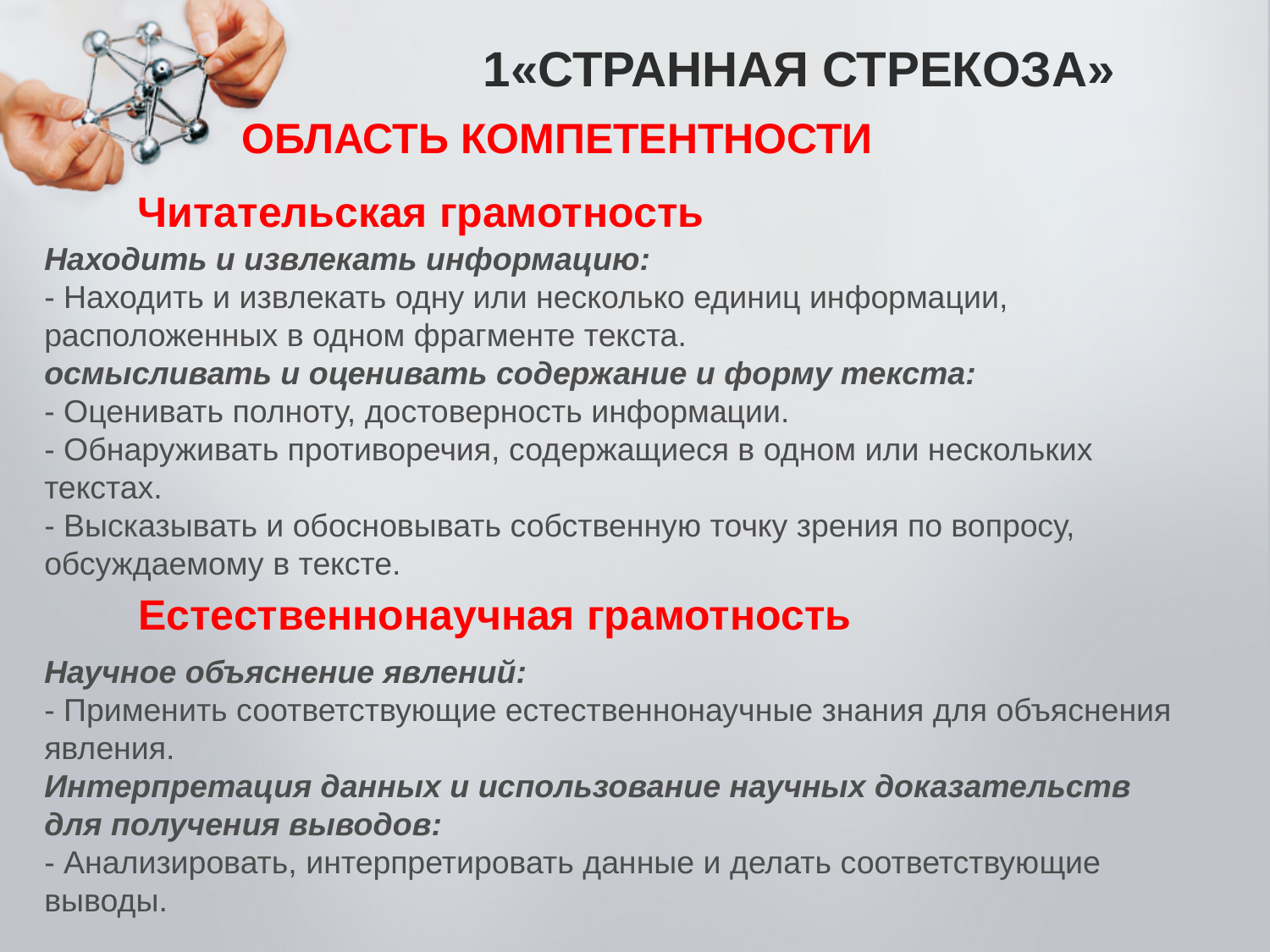

# 1«СТРАННАЯ СТРЕКОЗА»
ОБЛАСТЬ КОМПЕТЕНТНОСТИ
Читательская грамотность
Находить и извлекать информацию:
- Находить и извлекать одну или несколько единиц информации, расположенных в одном фрагменте текста.
осмысливать и оценивать содержание и форму текста:
- Оценивать полноту, достоверность информации.
- Обнаруживать противоречия, содержащиеся в одном или нескольких текстах.
- Высказывать и обосновывать собственную точку зрения по вопросу, обсуждаемому в тексте.
Естественнонаучная грамотность
Научное объяснение явлений:
- Применить соответствующие естественнонаучные знания для объяснения явления.
Интерпретация данных и использование научных доказательств для получения выводов:
- Анализировать, интерпретировать данные и делать соответствующие выводы.